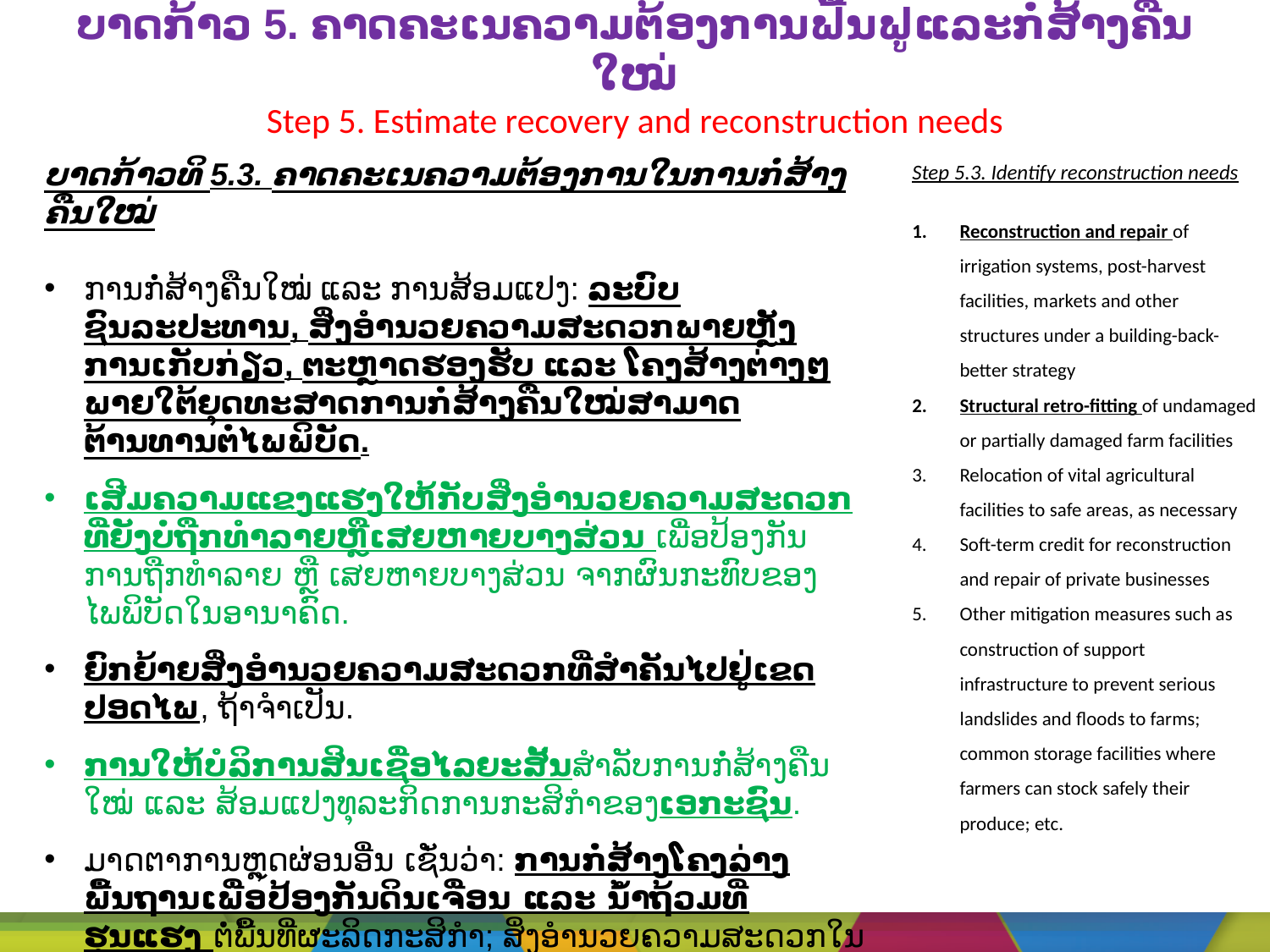

# ບາດກ້າວ 5. ຄາດຄະເນຄວາມຕ້ອງການຟື້ນຟູແລະກໍ່ສ້າງຄືນໃໝ່ Step 5. Estimate recovery and reconstruction needs

Step 5.3. Identify reconstruction needs

Reconstruction and repair of irrigation systems, post-harvest facilities, markets and other structures under a building-back-better strategy
Structural retro-fitting of undamaged or partially damaged farm facilities
Relocation of vital agricultural facilities to safe areas, as necessary
Soft-term credit for reconstruction and repair of private businesses
Other mitigation measures such as construction of support infrastructure to prevent serious landslides and floods to farms; common storage facilities where farmers can stock safely their produce; etc.

ບາດກ້າວທິ 5.3. ຄາດຄະເນຄວາມຕ້ອງການໃນການກໍ່ສ້າງຄືນໃໝ່

ການກໍ່ສ້າງຄືນໃໝ່ ແລະ ການສ້ອມແປງ: ລະບົບຊົນລະປະທານ, ສິ່ງອຳນວຍຄວາມສະດວກພາຍຫຼັງການເກັບກ່ຽວ, ຕະຫຼາດຮອງຮັບ ແລະ ໂຄງສ້າງຕ່າງໆ ພາຍໃຕ້ຍຸດທະສາດການກໍ່ສ້າງຄືນໃໝ່ສາມາດຕ້ານທານຕໍ່ໄພພິບັດ.

ເສີມຄວາມແຂງແຮງໃຫ້ກັບສິ່ງອໍານວຍຄວາມສະດວກທີ່ຍັງບໍ່ຖືກທໍາລາຍຫຼືເສຍຫາຍບາງສ່ວນ ເພື່ອປ້ອງກັນການຖືກທໍາລາຍ ຫຼື ເສຍຫາຍບາງສ່ວນ ຈາກຜົນກະທົບຂອງໄພພິບັດໃນອານາຄົດ.

ຍົກຍ້າຍສິ່ງອໍານວຍຄວາມສະດວກທີ່ສໍາຄັນໄປຢູ່ເຂດປອດໄພ, ຖ້າຈໍາເປັນ.

ການໃຫ້ບໍລິການສິນເຊື່ອ​ໄລຍະ​ສັ້ນສໍາລັບການກໍ່ສ້າງຄືນໃໝ່ ແລະ ສ້ອມ​ແປງທຸລະກິດການກະສິກຳຂອງເອກະຊົນ. ​

ມາດຕາການຫຼຸດຜ່ອນອື່ນ ເຊັ່ນວ່າ: ການກໍ່ສ້າງໂຄງລ່າງພື້ນຖານເພື່ອປ້ອງກັນດິນເຈື່ອນ ແລະ ນ້ຳຖ້ວມທີ່ຮຸນແຮງ ຕໍ່ພື້ນທີ່ຜະລິດກະສິກຳ; ສິ່ງອຳນວຍຄວາມສະດວກໃນການເກັບຮັກສາຜົນຜະລິດຂອງຊາວກະສິກອນໃນພື້ນທີ່ປອດໄພ.